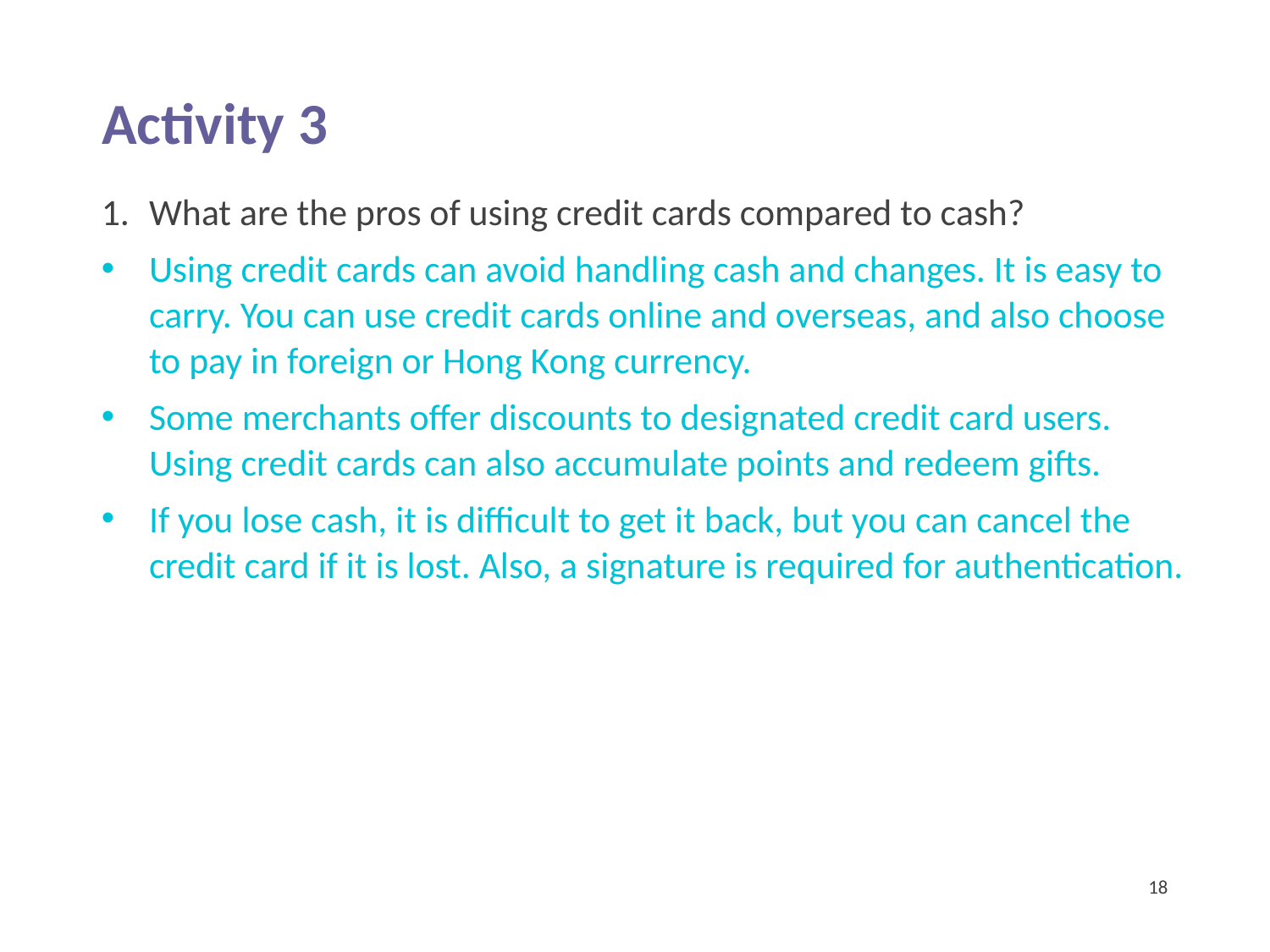

Activity 3
What are the pros of using credit cards compared to cash?
Using credit cards can avoid handling cash and changes. It is easy to carry. You can use credit cards online and overseas, and also choose to pay in foreign or Hong Kong currency.
Some merchants offer discounts to designated credit card users. Using credit cards can also accumulate points and redeem gifts.
If you lose cash, it is difficult to get it back, but you can cancel the credit card if it is lost. Also, a signature is required for authentication.
18